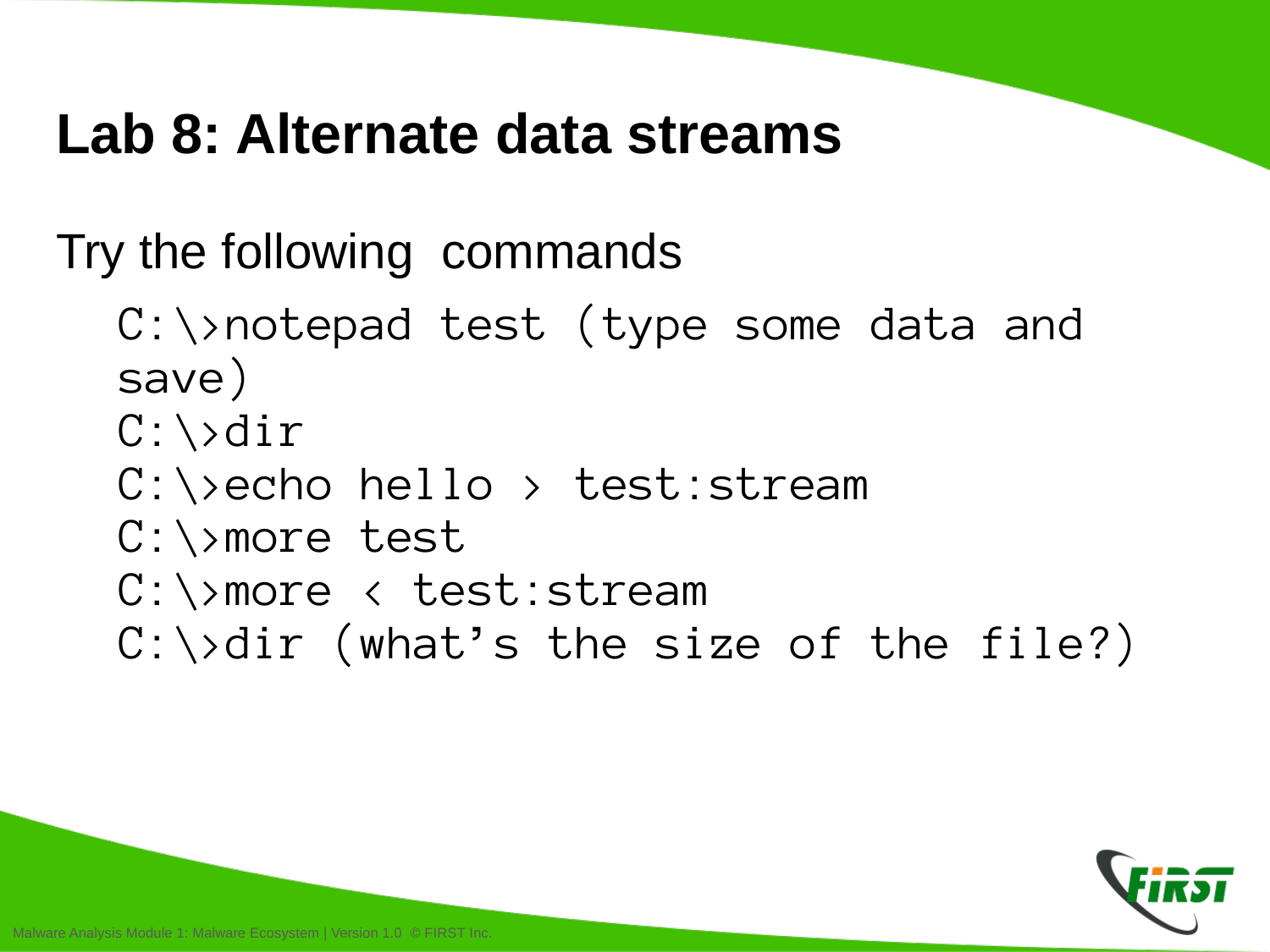

# Lab 8: Alternate data streams
Try the following  commands
C:\>notepad test (type some data and save)
C:\>dir
C:\>echo hello > test:stream
C:\>more test
C:\>more < test:stream
C:\>dir (what’s the size of the file?)